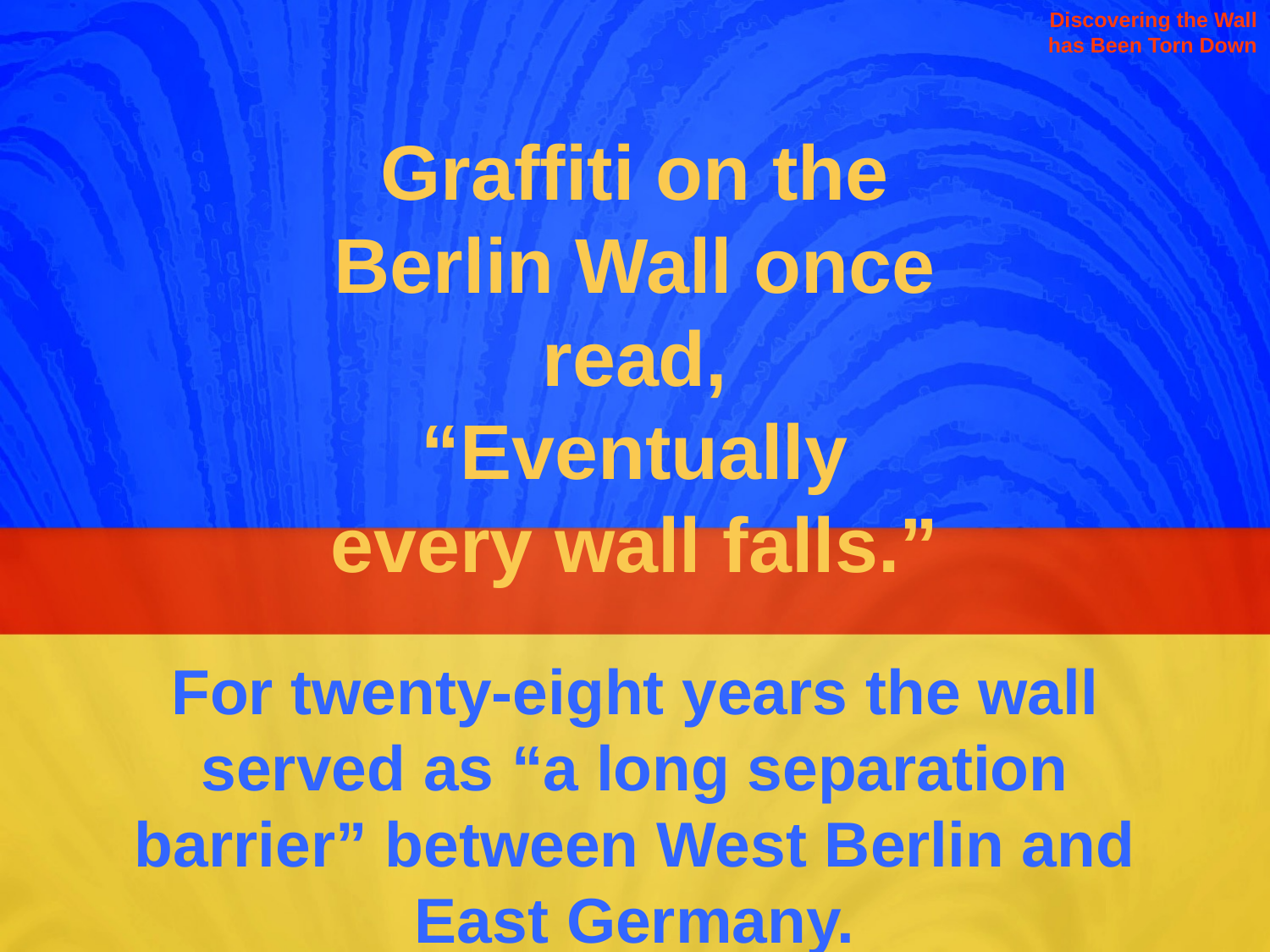

Discovering the Wall has Been Torn Down
Graffiti on the Berlin Wall once read, “Eventually every wall falls.”
For twenty-eight years the wall served as “a long separation barrier” between West Berlin and East Germany.